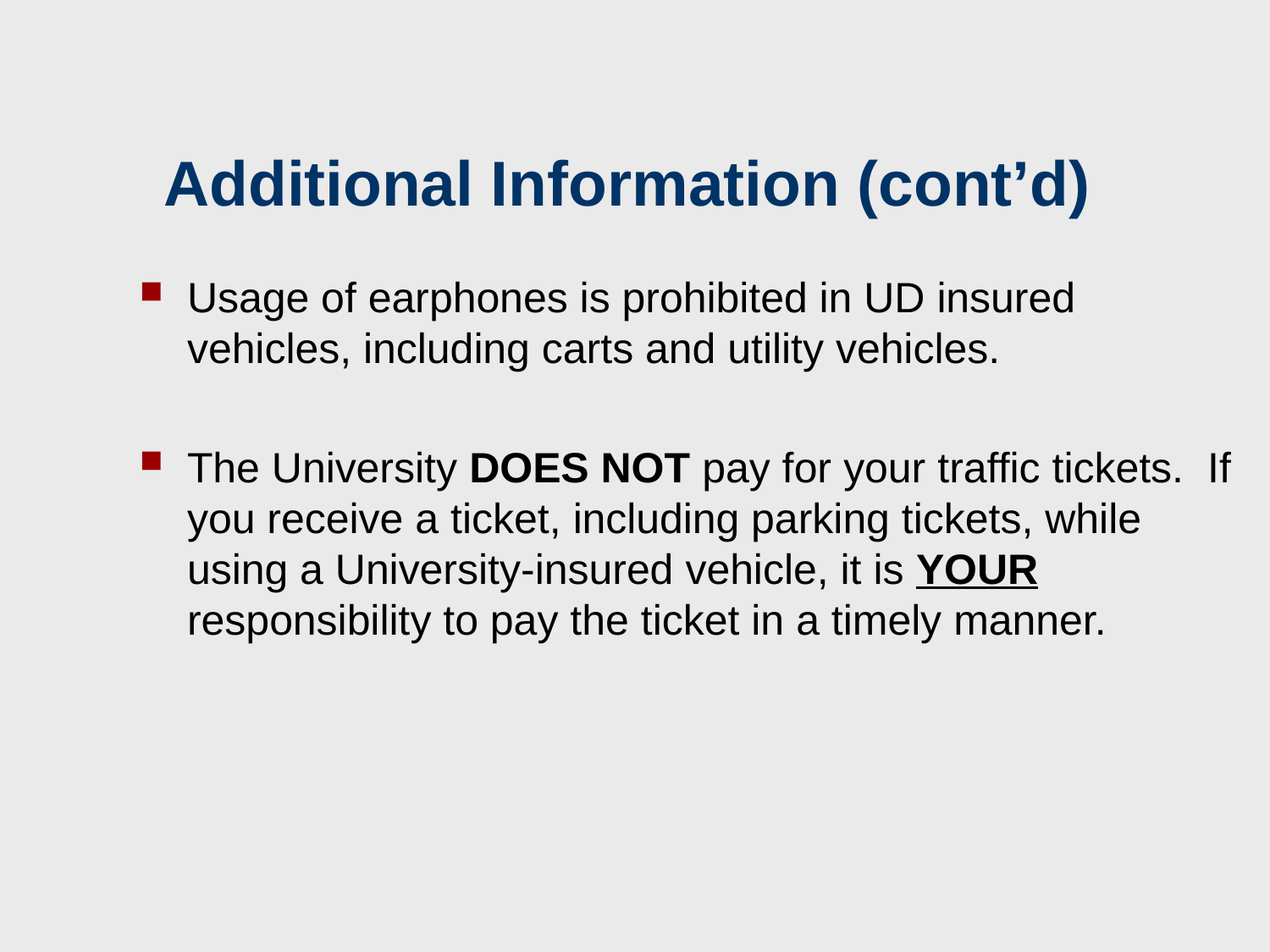

# Additional Information (cont’d)
Usage of earphones is prohibited in UD insured vehicles, including carts and utility vehicles.

The University DOES NOT pay for your traffic tickets.  If you receive a ticket, including parking tickets, while using a University-insured vehicle, it is YOUR responsibility to pay the ticket in a timely manner.